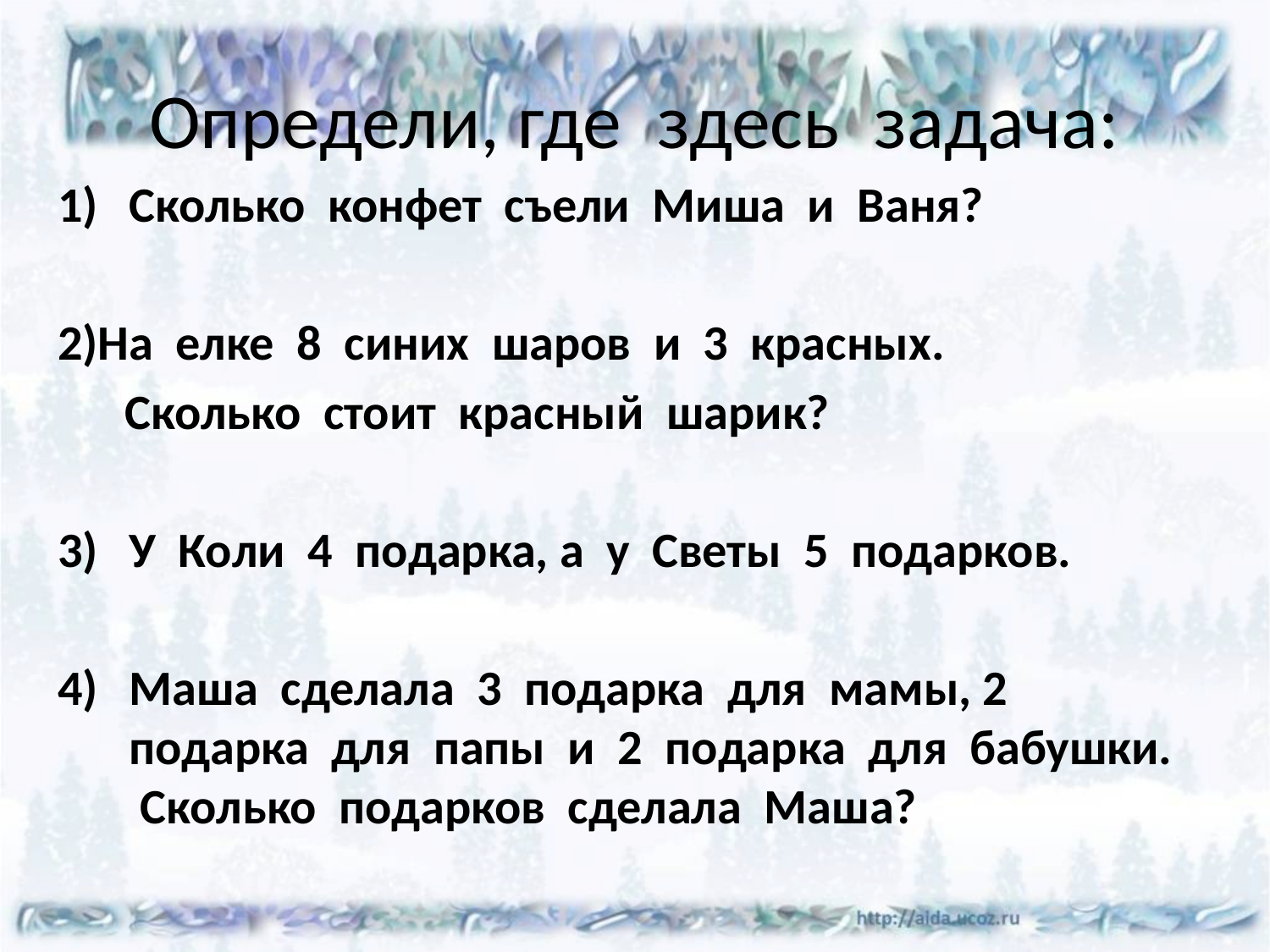

# Определи, где  здесь  задача:
Сколько  конфет  съели  Миша  и  Ваня?

2)На  елке  8  синих  шаров  и  3  красных.
      Сколько  стоит  красный  шарик?

У  Коли  4  подарка, а  у  Светы  5  подарков.

Маша  сделала  3  подарка  для  мамы, 2  подарка  для  папы  и  2  подарка  для  бабушки.  Сколько  подарков  сделала  Маша?